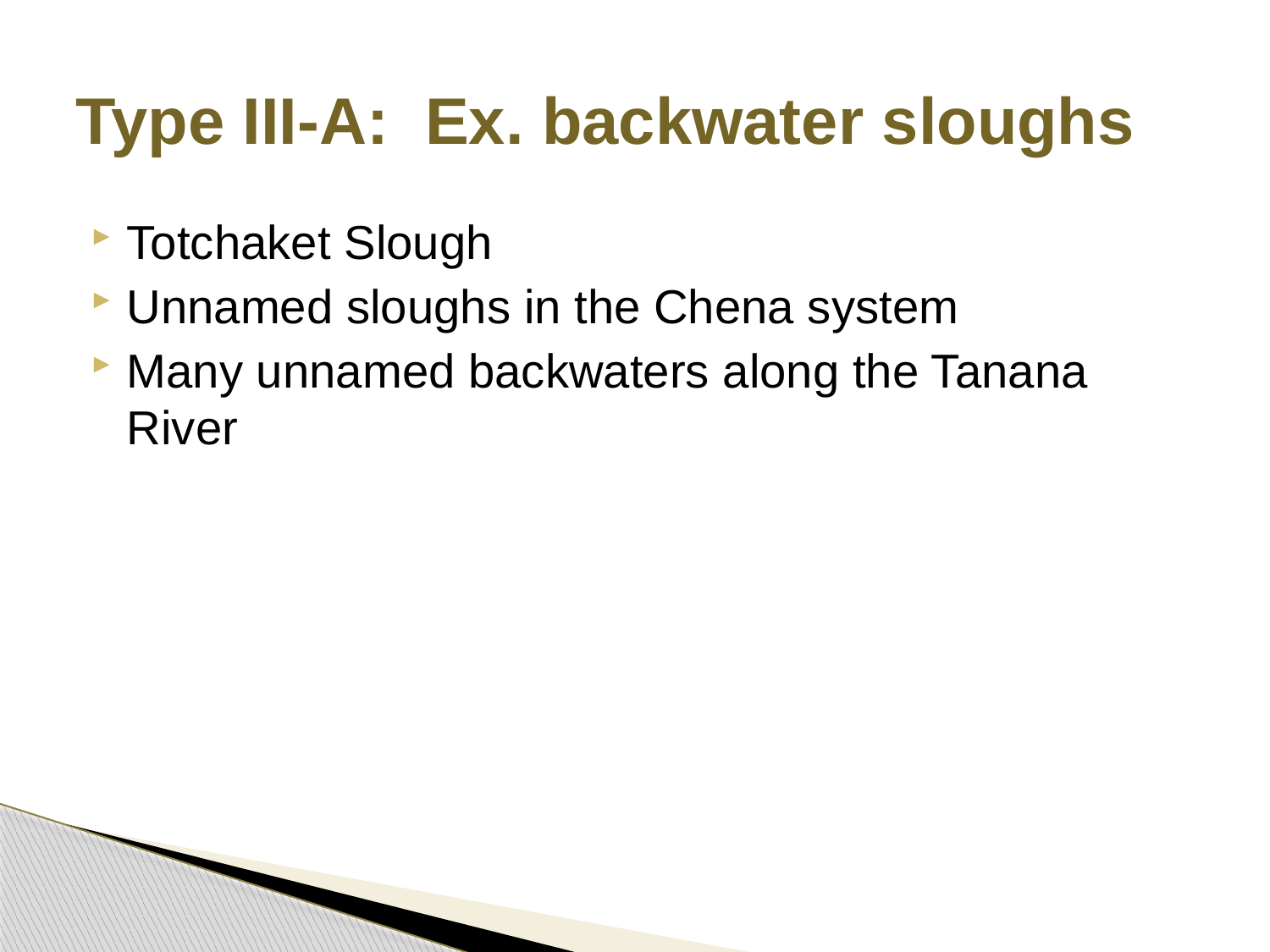

# Type III-A:  Ex. backwater sloughs
Totchaket Slough
Unnamed sloughs in the Chena system
Many unnamed backwaters along the Tanana River